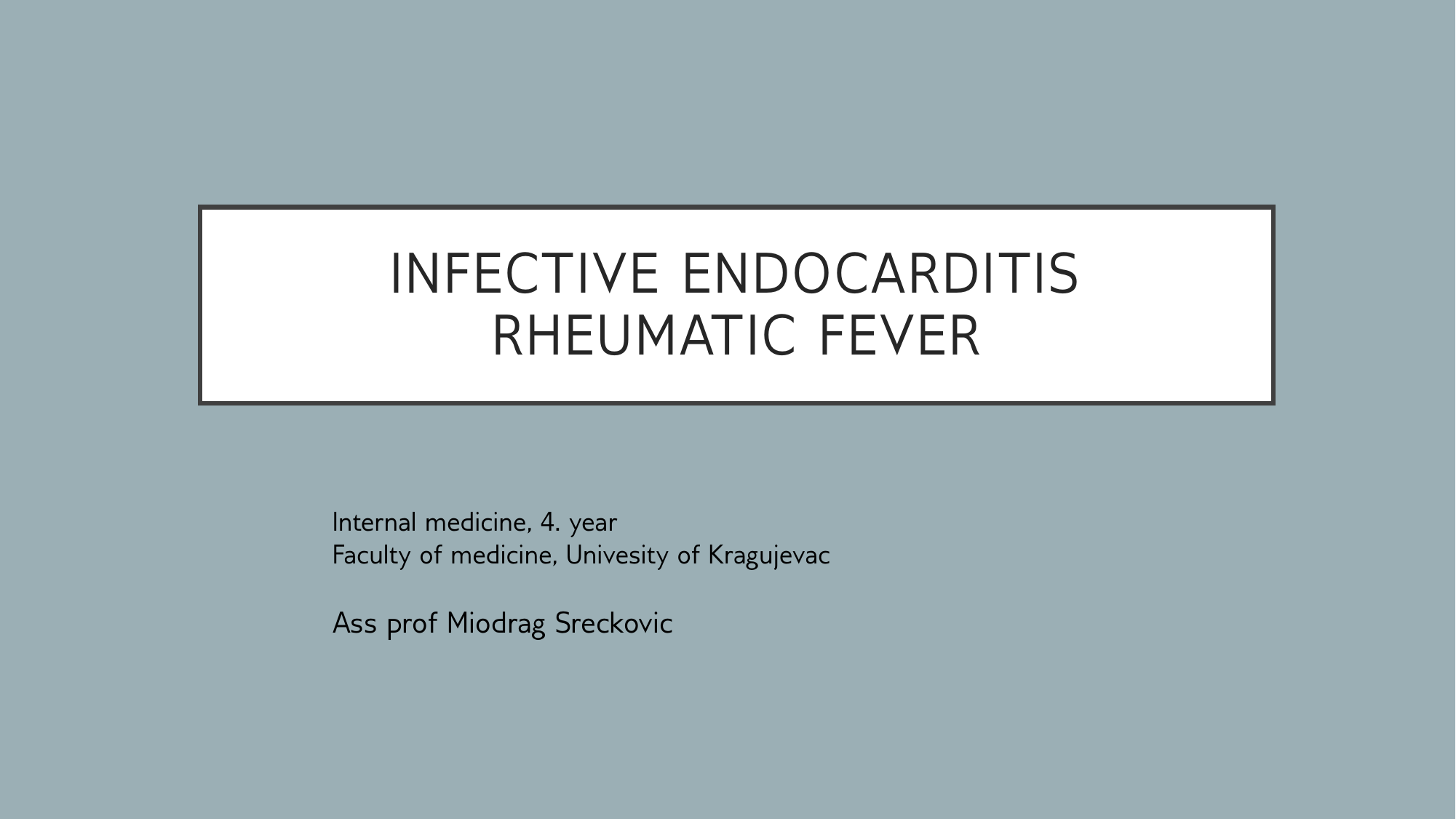

# Infective endocarditis rheumatic fever
Internal medicine, 4. year
Faculty of medicine, Univesity of Kragujevac
Ass prof Miodrag Sreckovic